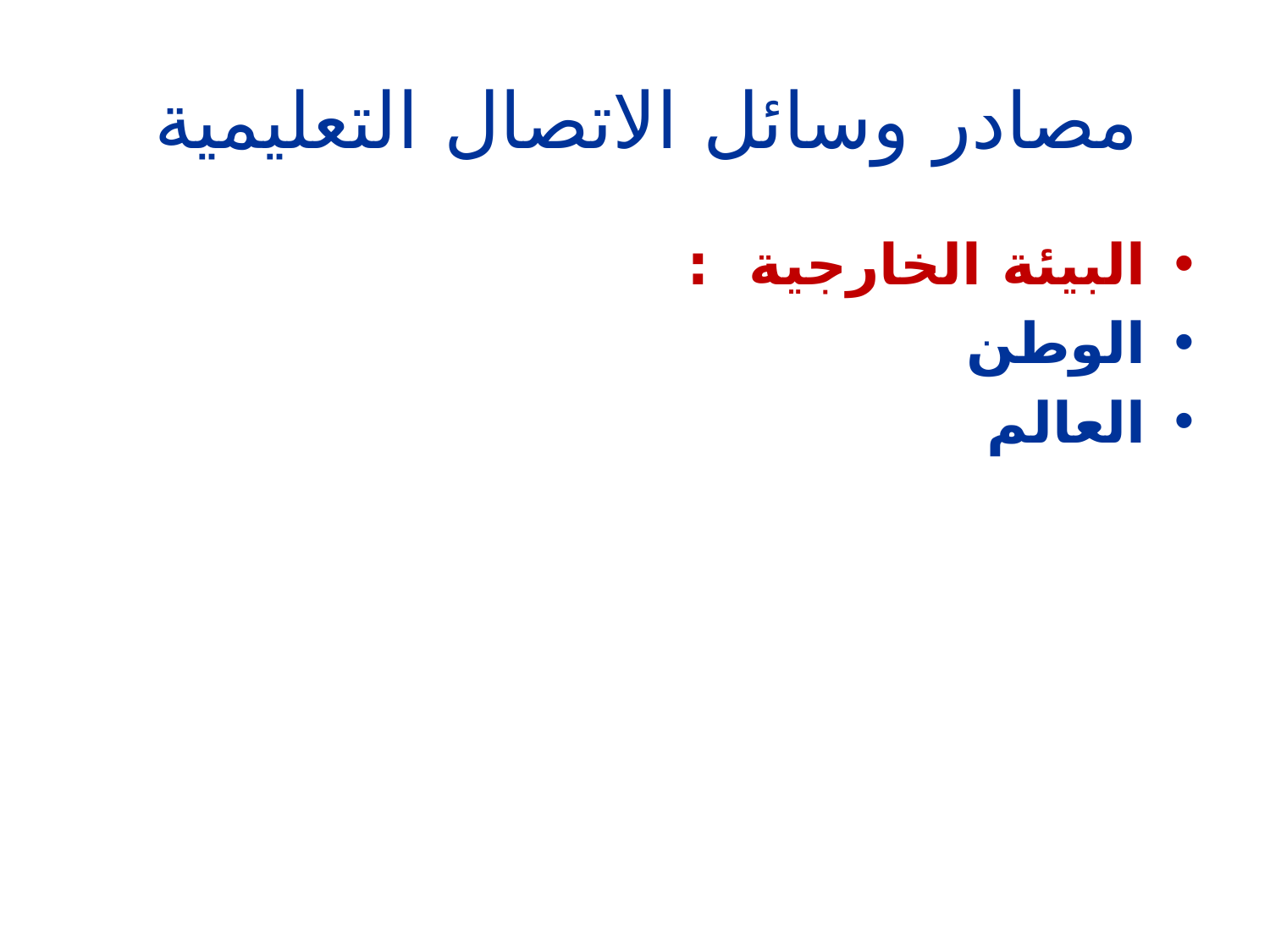

# مصادر وسائل الاتصال التعليمية
البيئة الخارجية  :
الوطن
العالم